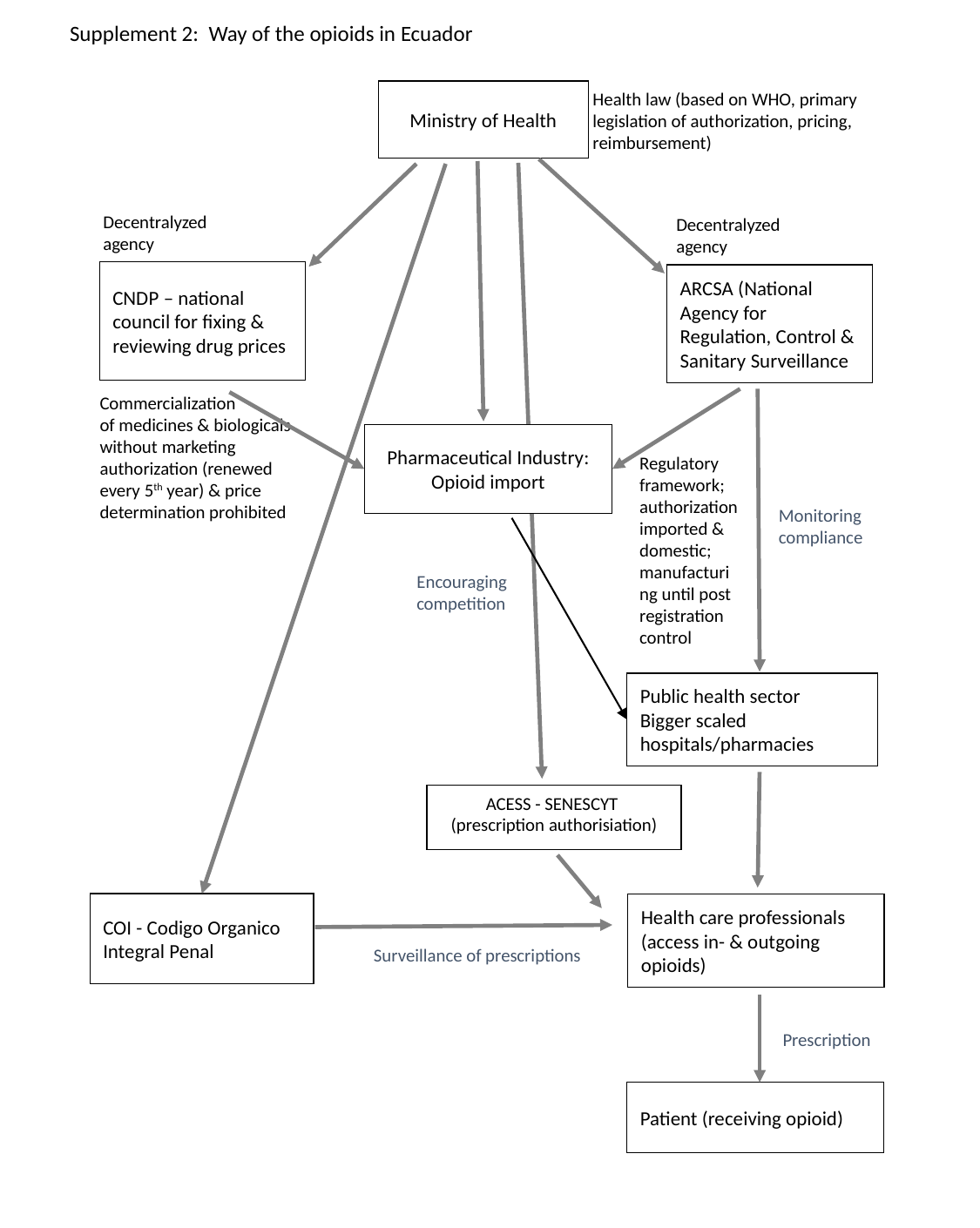

Supplement 2:  Way of the opioids in Ecuador

Health law (based on WHO, primary legislation of authorization, pricing, reimbursement)

Ministry of Health
Decentralyzed agency
Decentralyzed agency
CNDP – national council for fixing & reviewing drug prices
ARCSA (National Agency for Regulation, Control & Sanitary Surveillance
Commercialization
of medicines & biologicals without marketing authorization (renewed every 5th year) & price determination prohibited
Pharmaceutical Industry: Opioid import
Regulatory framework; authorization imported & domestic; manufacturing until post registration control
Monitoring compliance
Encouraging competition
Public health sector
Bigger scaled hospitals/pharmacies
ACESS - SENESCYT
(prescription authorisiation)
COI - Codigo Organico Integral Penal
Health care professionals
(access in- & outgoing opioids)
Surveillance of prescriptions
Prescription
Patient (receiving opioid)